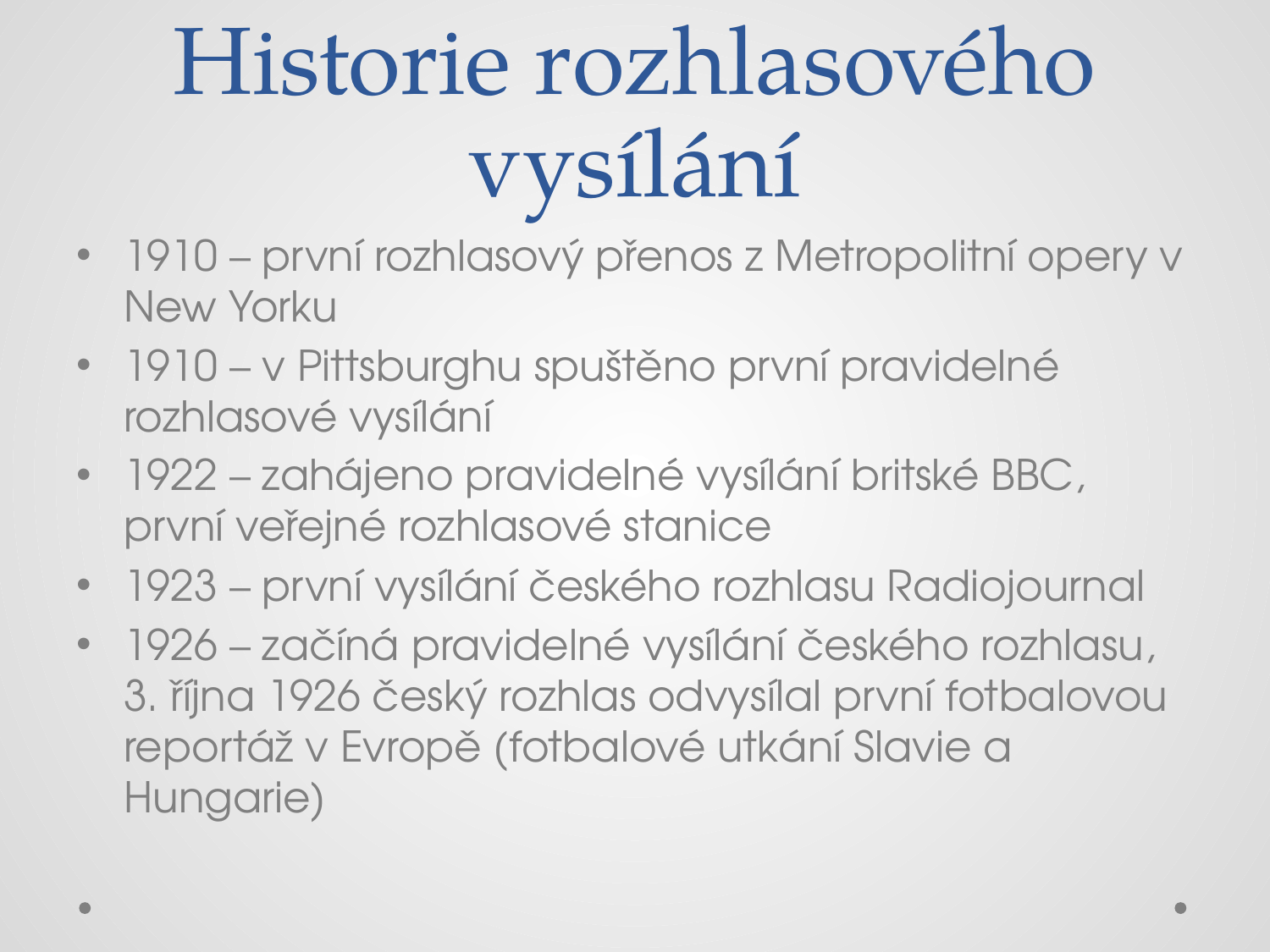

# Historie rozhlasového vysílání
1910 – první rozhlasový přenos z Metropolitní opery v New Yorku
1910 – v Pittsburghu spuštěno první pravidelné rozhlasové vysílání
1922 – zahájeno pravidelné vysílání britské BBC, první veřejné rozhlasové stanice
1923 – první vysílání českého rozhlasu Radiojournal
1926 – začíná pravidelné vysílání českého rozhlasu, 3. října 1926 český rozhlas odvysílal první fotbalovou reportáž v Evropě (fotbalové utkání Slavie a Hungarie)